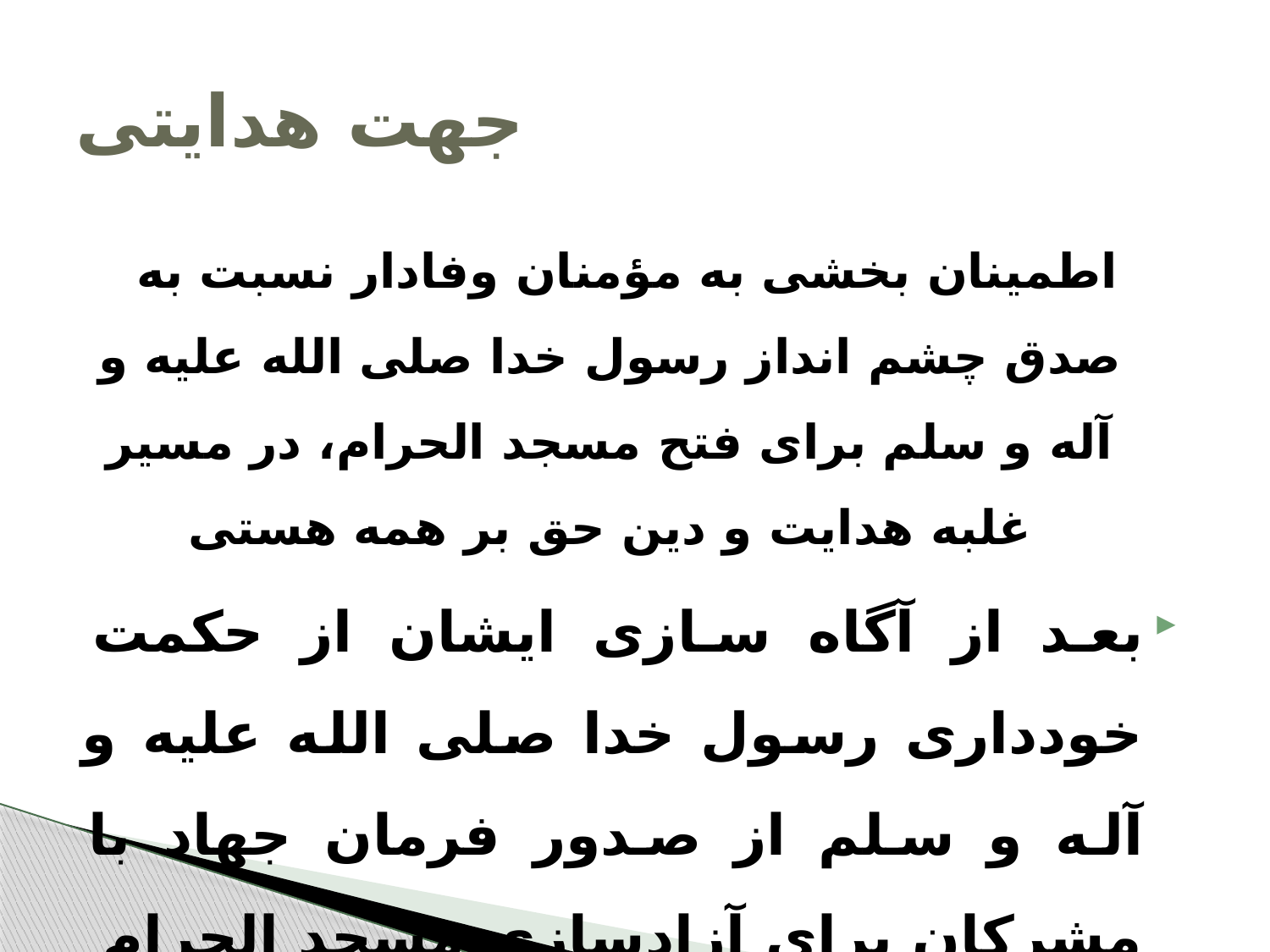

# جهت هدایتی
اطمینان بخشی به مؤمنان وفادار نسبت به صدق چشم انداز رسول خدا صلی الله علیه و آله و سلم برای فتح مسجد الحرام، در مسیر غلبه هدایت و دین حق بر همه هستی
بعد از آگاه سازی ایشان از حکمت خودداری رسول خدا صلی الله علیه و آله و سلم از صدور فرمان جهاد با مشرکان برای آزادسازی مسجد الحرام